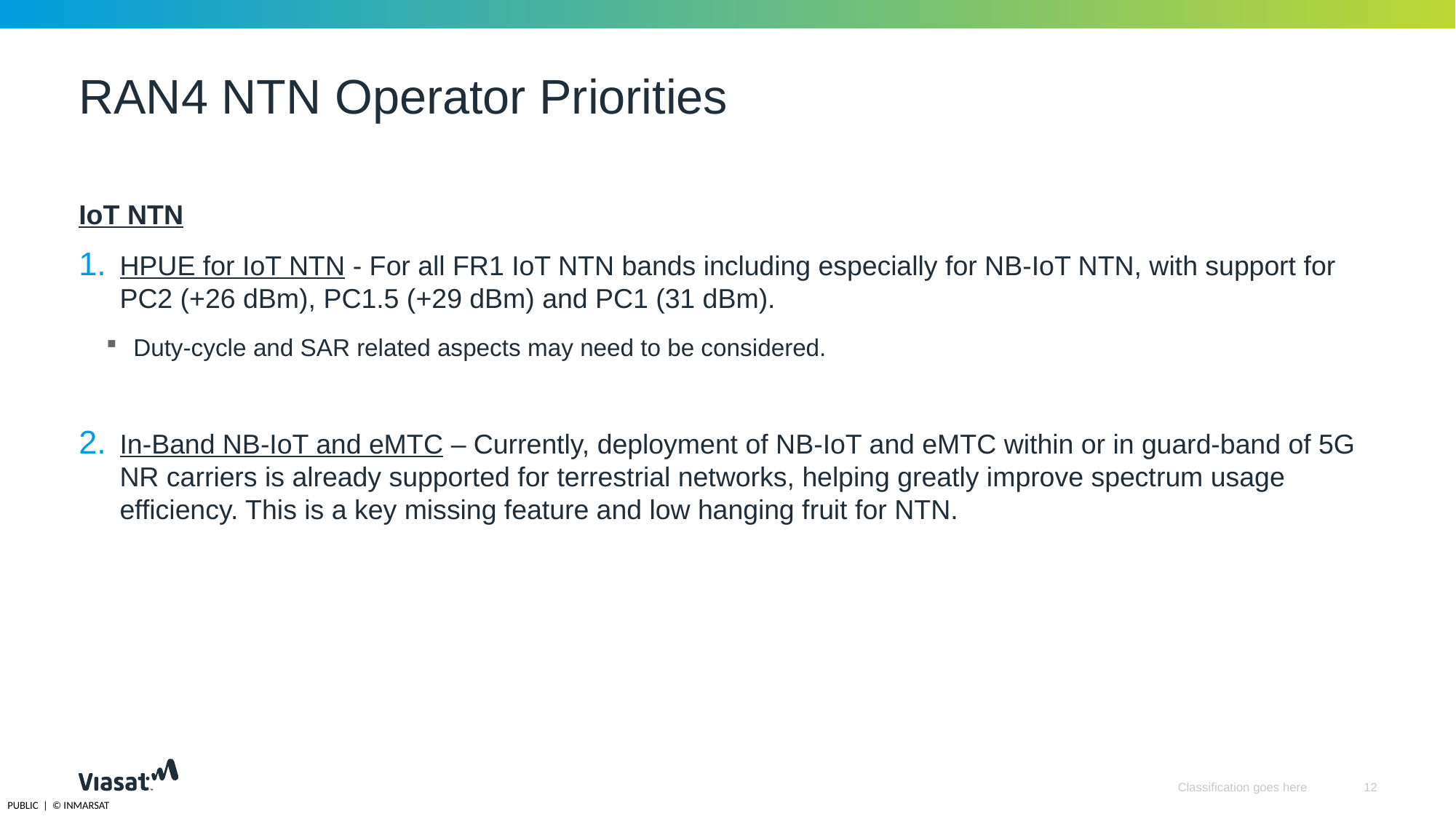

# RAN4 NTN Operator Priorities
IoT NTN
HPUE for IoT NTN - For all FR1 IoT NTN bands including especially for NB-IoT NTN, with support for PC2 (+26 dBm), PC1.5 (+29 dBm) and PC1 (31 dBm).
Duty-cycle and SAR related aspects may need to be considered.

In-Band NB-IoT and eMTC – Currently, deployment of NB-IoT and eMTC within or in guard-band of 5G NR carriers is already supported for terrestrial networks, helping greatly improve spectrum usage efficiency. This is a key missing feature and low hanging fruit for NTN.

Classification goes here
12